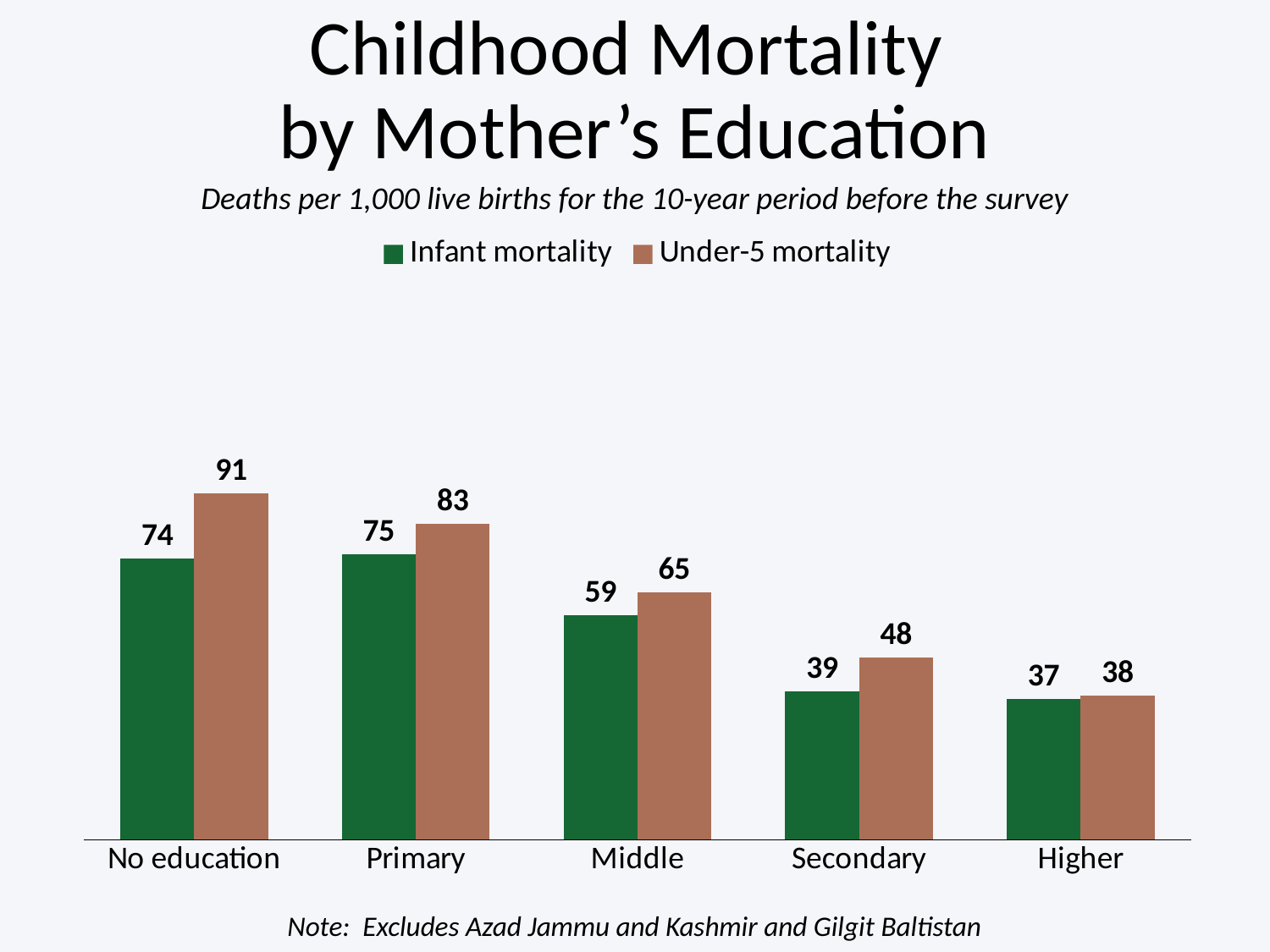

# Childhood Mortality by Mother’s Education
Deaths per 1,000 live births for the 10-year period before the survey

### Chart

| Category | Infant mortality | Under-5 mortality |
|---|---|---|
| No education | 74.0 | 91.0 |
| Primary | 75.0 | 83.0 |
| Middle | 59.0 | 65.0 |
| Secondary | 39.0 | 48.0 |
| Higher | 37.0 | 38.0 |
Note:  Excludes Azad Jammu and Kashmir and Gilgit Baltistan